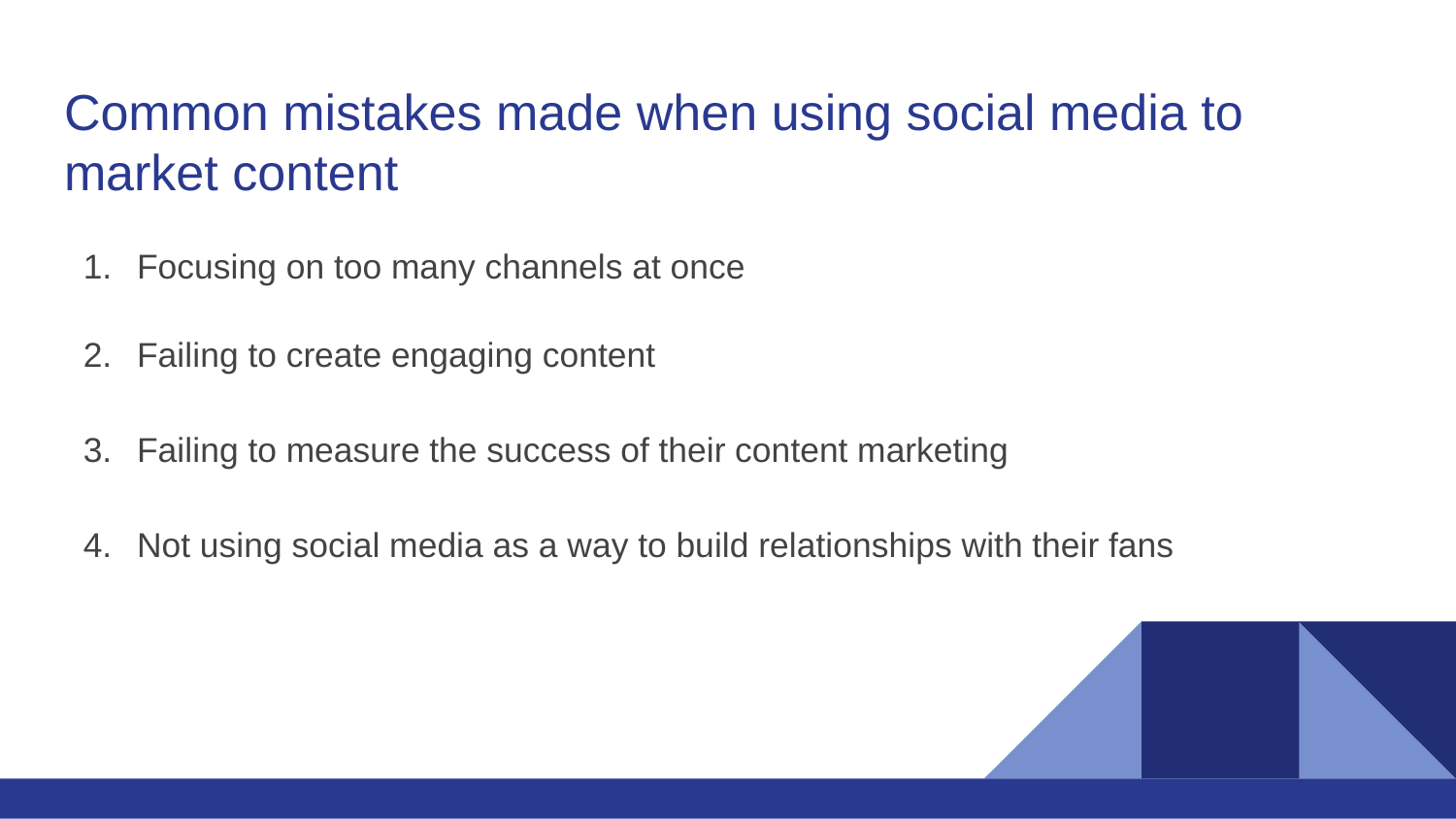

# Common mistakes made when using social media to market content
Focusing on too many channels at once
Failing to create engaging content
Failing to measure the success of their content marketing
Not using social media as a way to build relationships with their fans